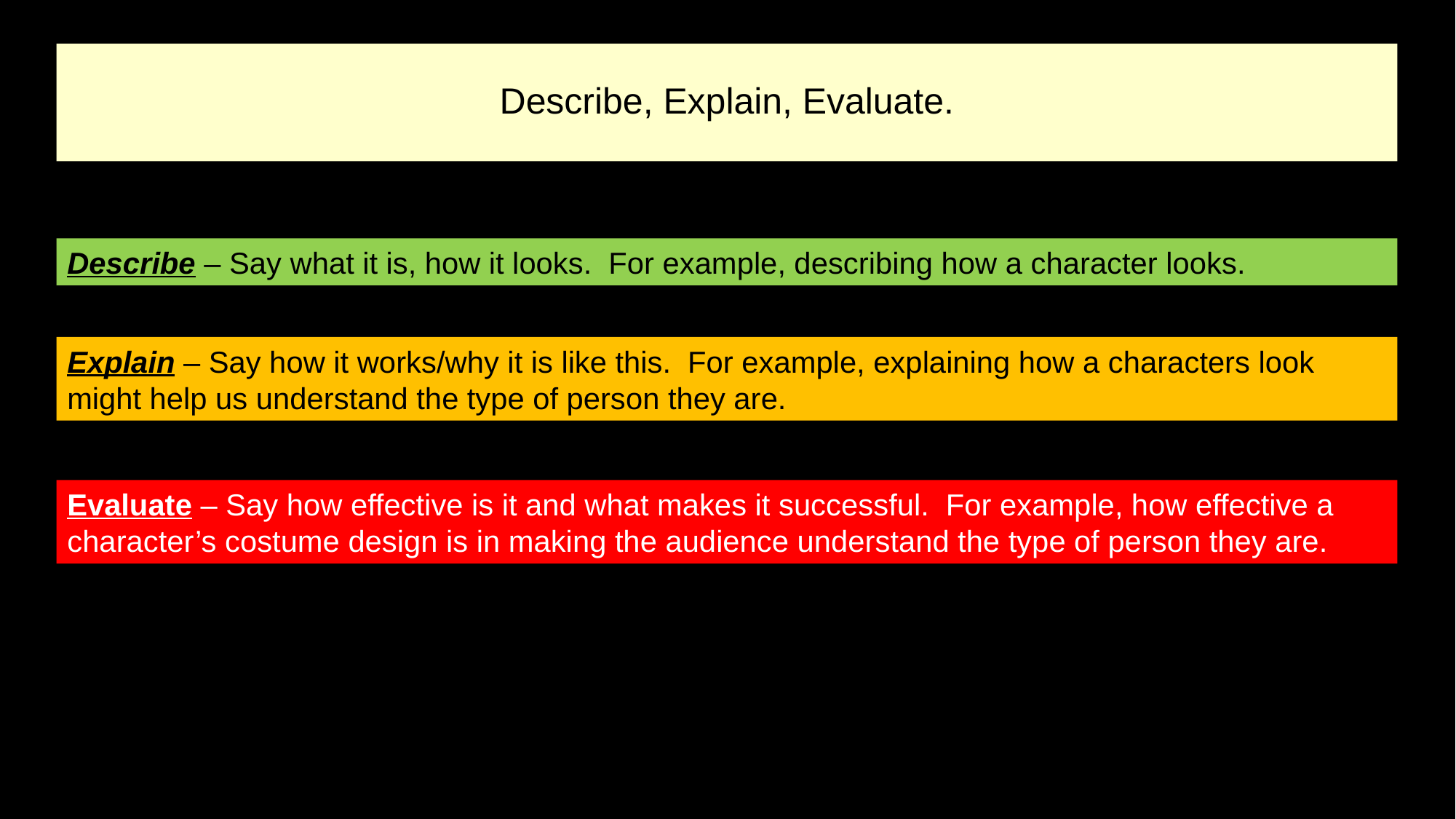

# Describe, Explain, Evaluate.
Describe – Say what it is, how it looks.  For example, describing how a character looks.
Explain – Say how it works/why it is like this.  For example, explaining how a characters look might help us understand the type of person they are.
Evaluate – Say how effective is it and what makes it successful.  For example, how effective a character’s costume design is in making the audience understand the type of person they are.